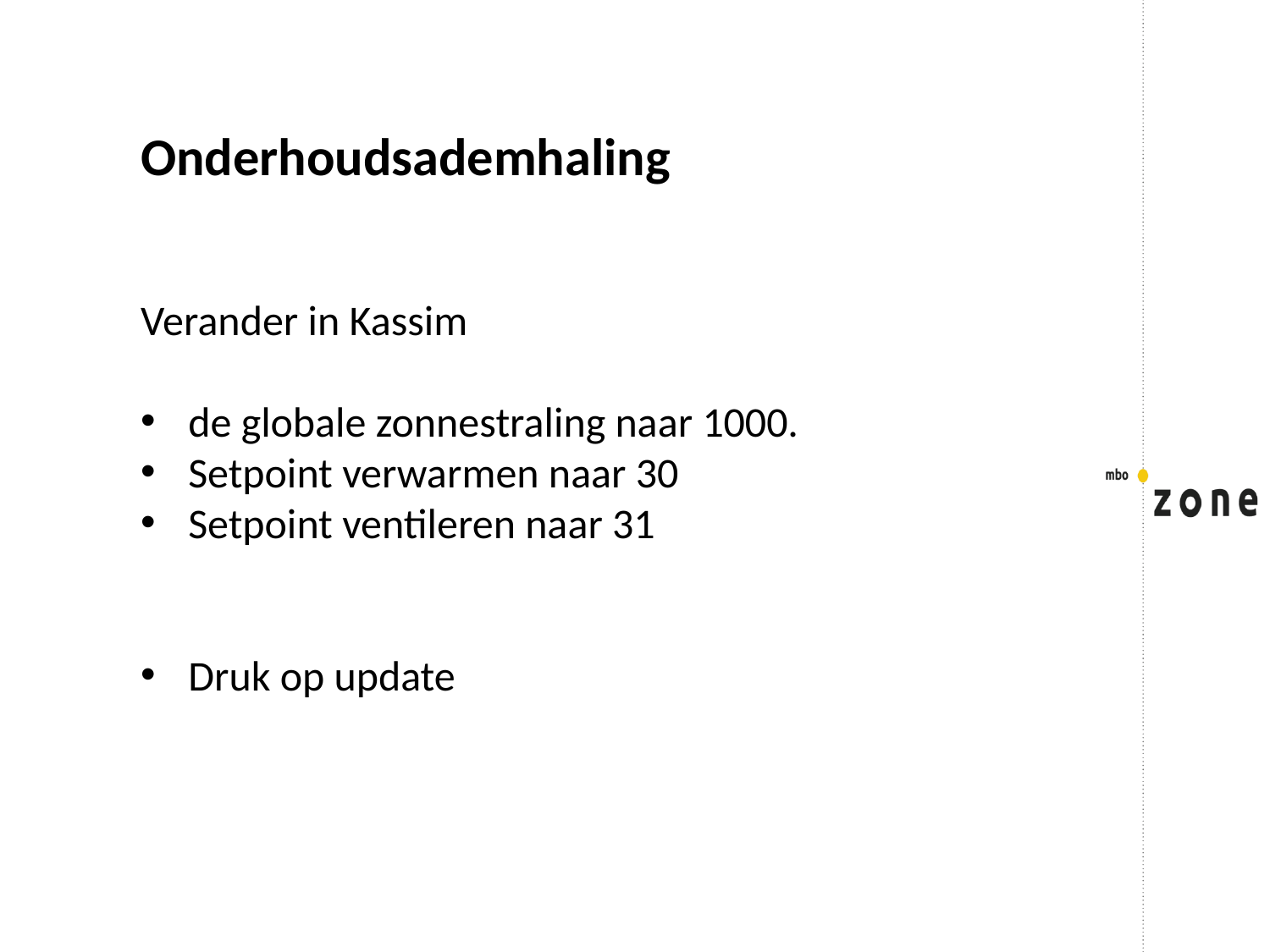

Onderhoudsademhaling
Verander in Kassim

de globale zonnestraling naar 1000.
Setpoint verwarmen naar 30
Setpoint ventileren naar 31

Druk op update